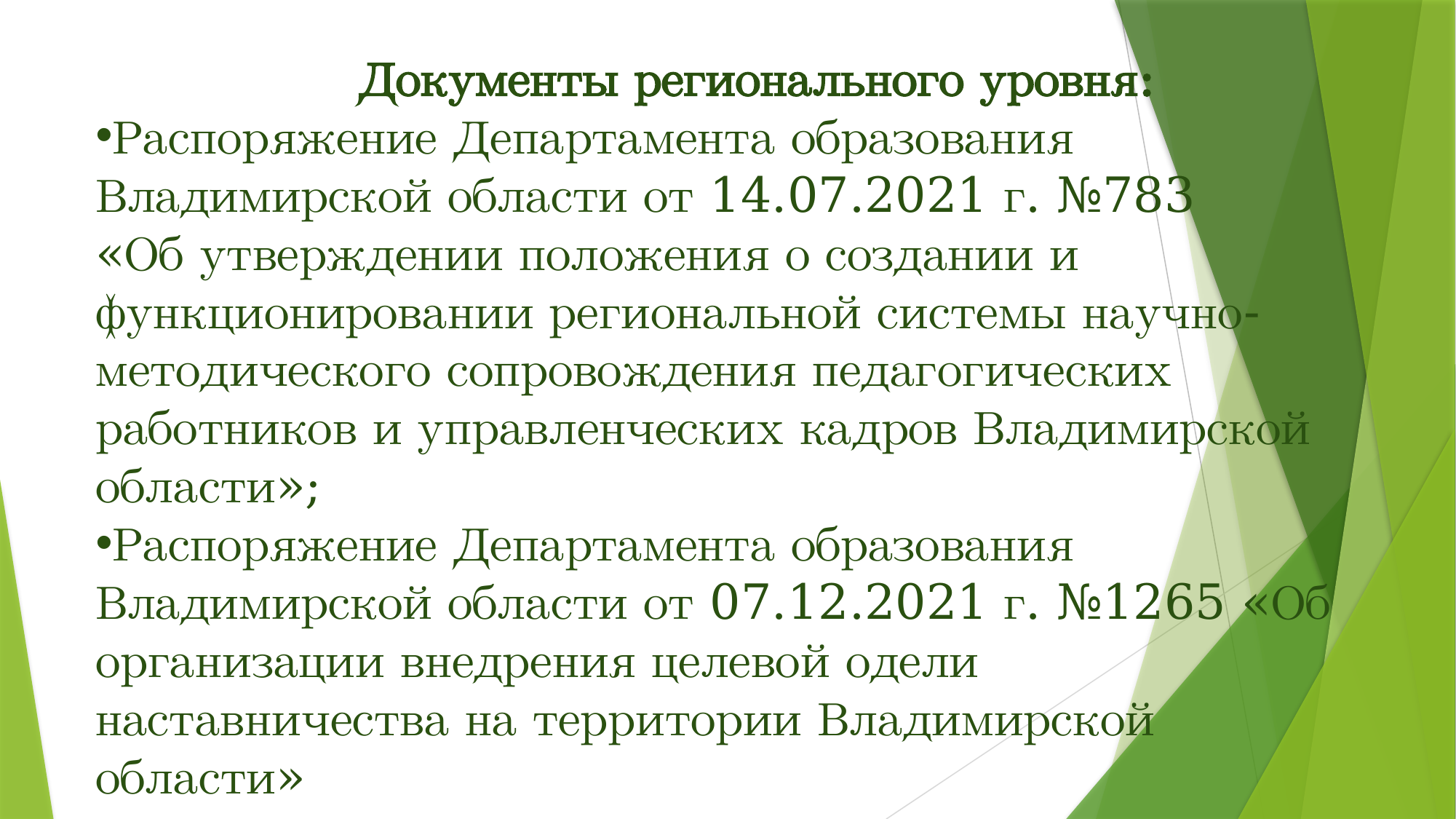

Документы регионального уровня:
Распоряжение Департамента образования Владимирской области от 14.07.2021 г. №783
«Об утверждении положения о создании и функционировании региональной системы научно-методического сопровождения педагогических работников и управленческих кадров Владимирской области»;
Распоряжение Департамента образования Владимирской области от 07.12.2021 г. №1265 «Об организации внедрения целевой одели наставничества на территории Владимирской области»